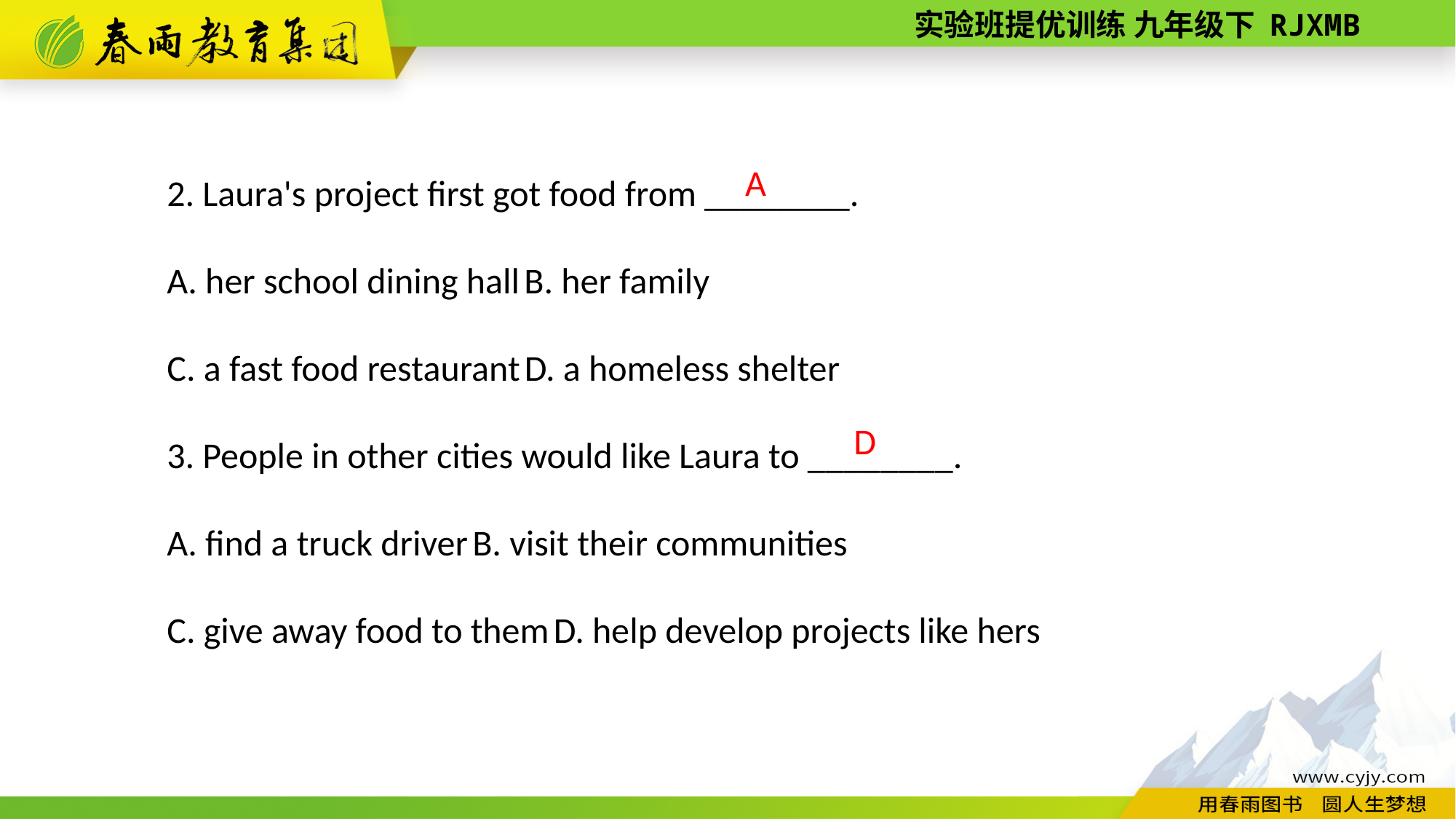

2. Laura's project first got food from ________.
A. her school dining hall B. her family
C. a fast food restaurant D. a homeless shelter
3. People in other cities would like Laura to ________.
A. find a truck driver B. visit their communities
C. give away food to them D. help develop projects like hers
A
D